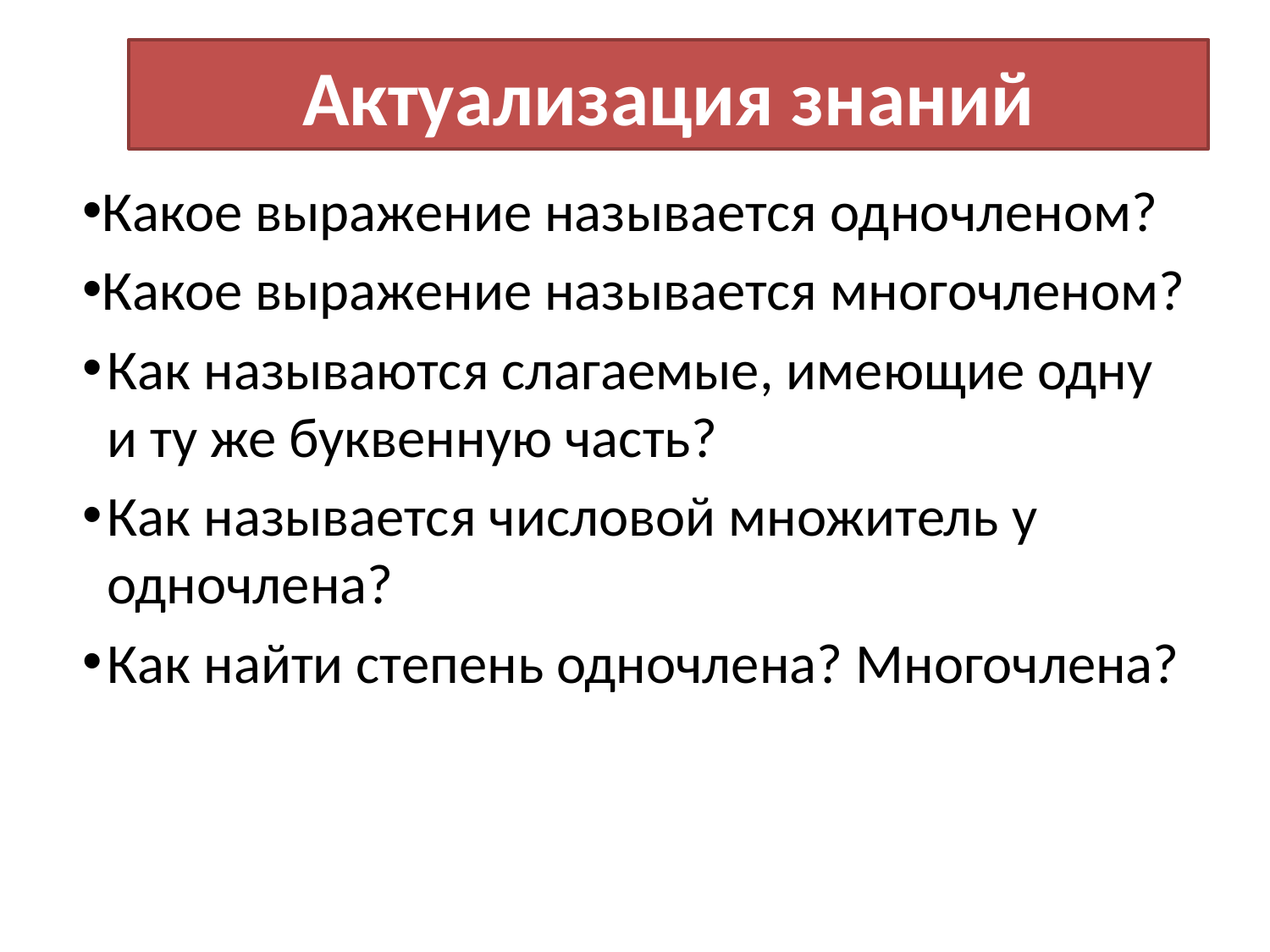

# Актуализация знаний
Какое выражение называется одночленом?
Какое выражение называется многочленом?
Как называются слагаемые, имеющие одну и ту же буквенную часть?
Как называется числовой множитель у одночлена?
Как найти степень одночлена? Многочлена?